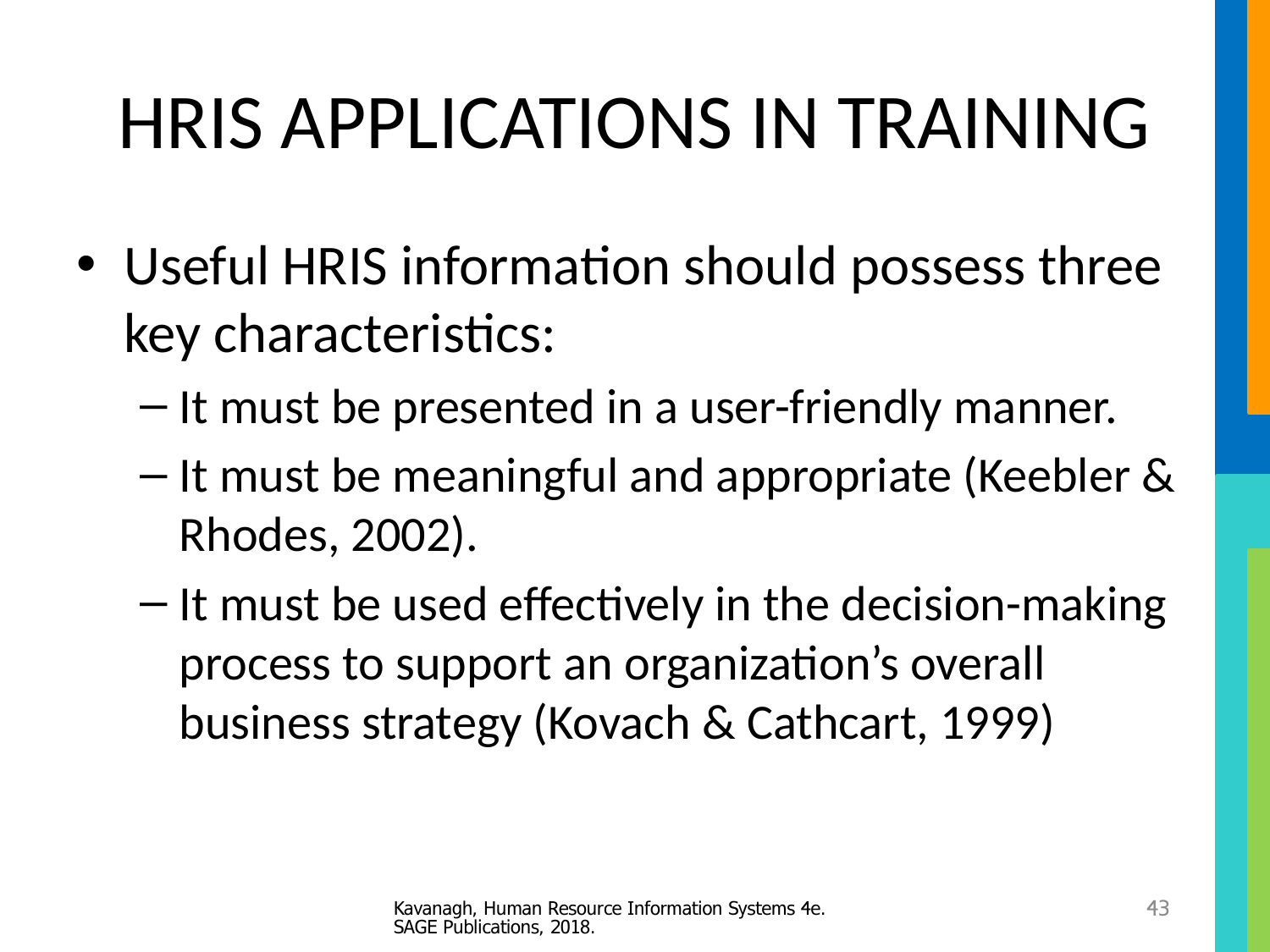

# HRIS APPLICATIONS IN TRAINING
Useful HRIS information should possess three key characteristics:
It must be presented in a user-friendly manner.
It must be meaningful and appropriate (Keebler & Rhodes, 2002).
It must be used effectively in the decision-making process to support an organization’s overall business strategy (Kovach & Cathcart, 1999)
Kavanagh, Human Resource Information Systems 4e. SAGE Publications, 2018.
43